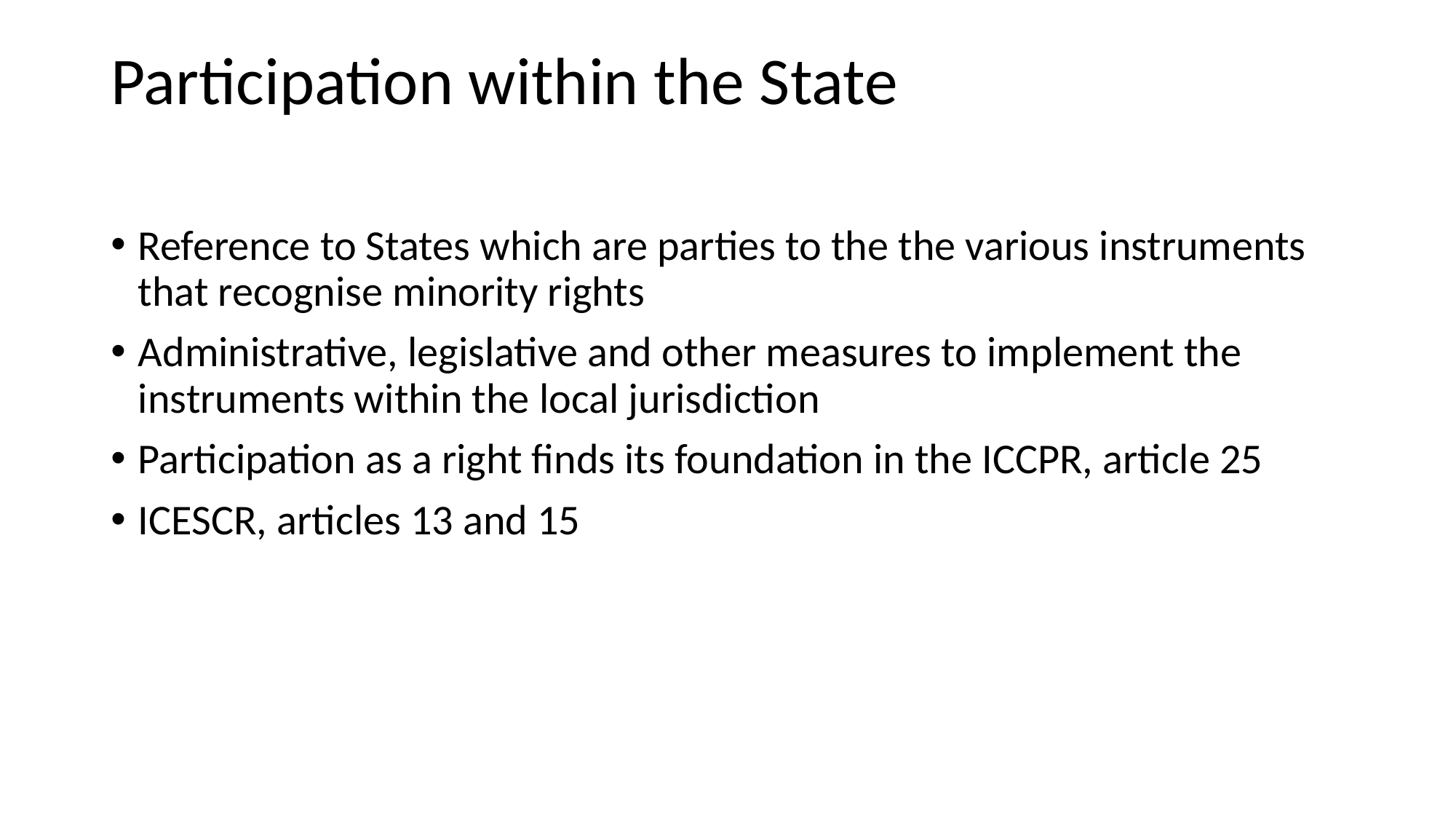

# Participation within the State
Reference to States which are parties to the the various instruments that recognise minority rights
Administrative, legislative and other measures to implement the instruments within the local jurisdiction
Participation as a right finds its foundation in the ICCPR, article 25
ICESCR, articles 13 and 15